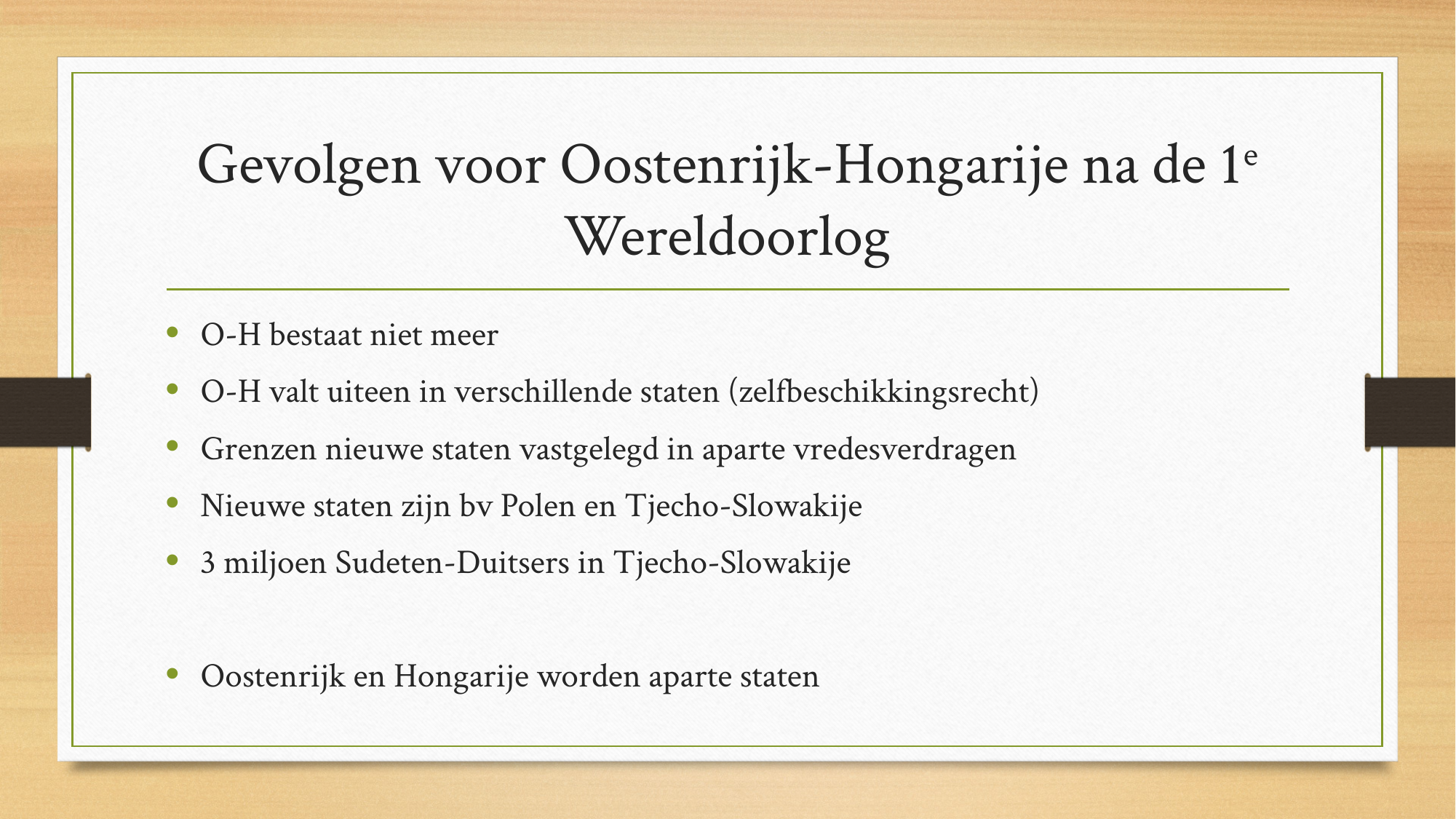

# Gevolgen voor Oostenrijk-Hongarije na de 1e Wereldoorlog
O-H bestaat niet meer
O-H valt uiteen in verschillende staten (zelfbeschikkingsrecht)
Grenzen nieuwe staten vastgelegd in aparte vredesverdragen
Nieuwe staten zijn bv Polen en Tjecho-Slowakije
3 miljoen Sudeten-Duitsers in Tjecho-Slowakije

Oostenrijk en Hongarije worden aparte staten